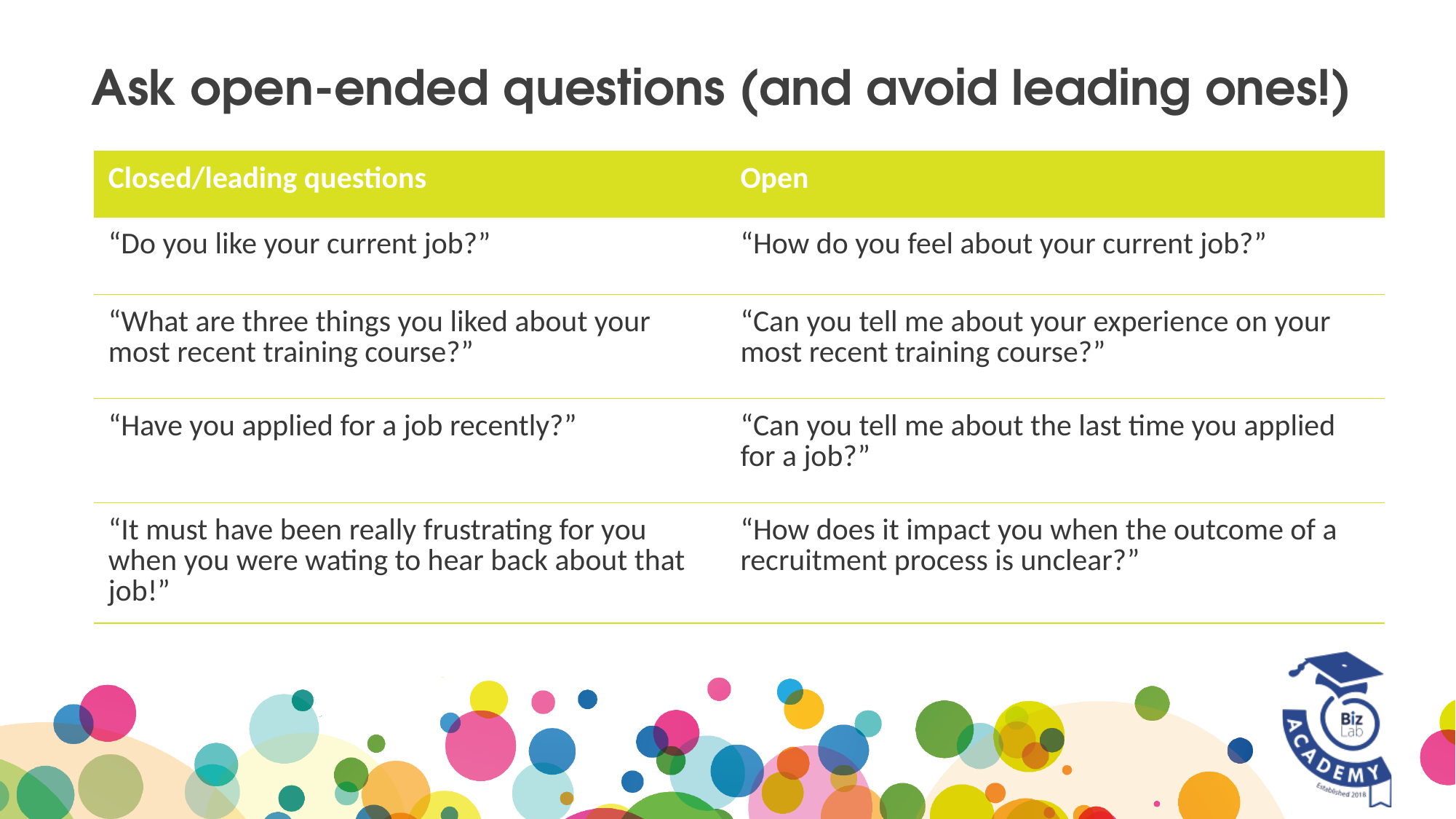

# Ask open-ended questions (and avoid leading ones!)
| Closed/leading questions | Open |
| --- | --- |
| “Do you like your current job?” | “How do you feel about your current job?” |
| “What are three things you liked about your most recent training course?” | “Can you tell me about your experience on your most recent training course?” |
| “Have you applied for a job recently?” | “Can you tell me about the last time you applied for a job?” |
| “It must have been really frustrating for you when you were wating to hear back about that job!” | “How does it impact you when the outcome of a recruitment process is unclear?” |